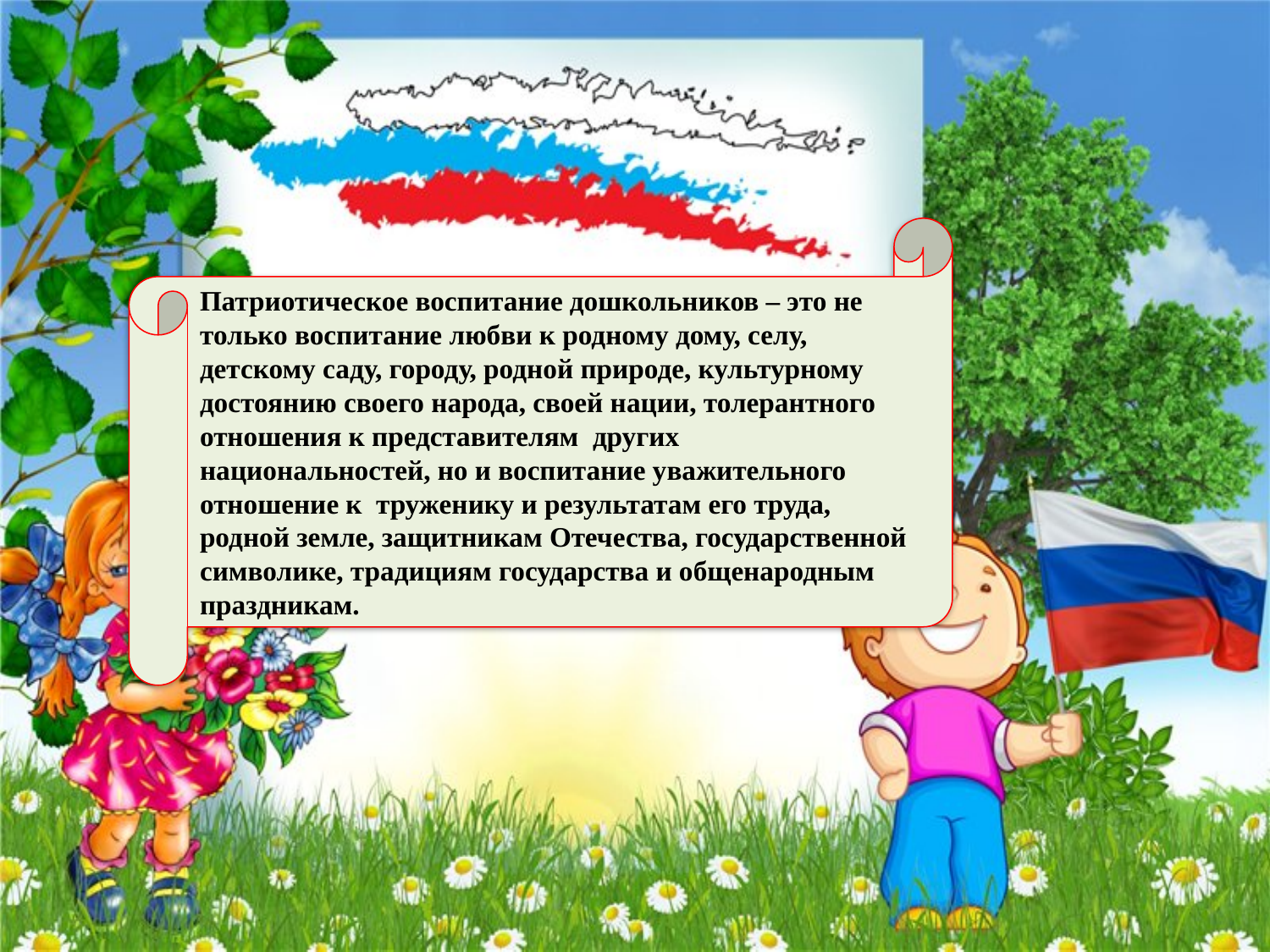

Патриотическое воспитание дошкольников – это не только воспитание любви к родному дому, селу, детскому саду, городу, родной природе, культурному достоянию своего народа, своей нации, толерантного отношения к представителям  других национальностей, но и воспитание уважительного отношение к  труженику и результатам его труда, родной земле, защитникам Отечества, государственной символике, традициям государства и общенародным праздникам.